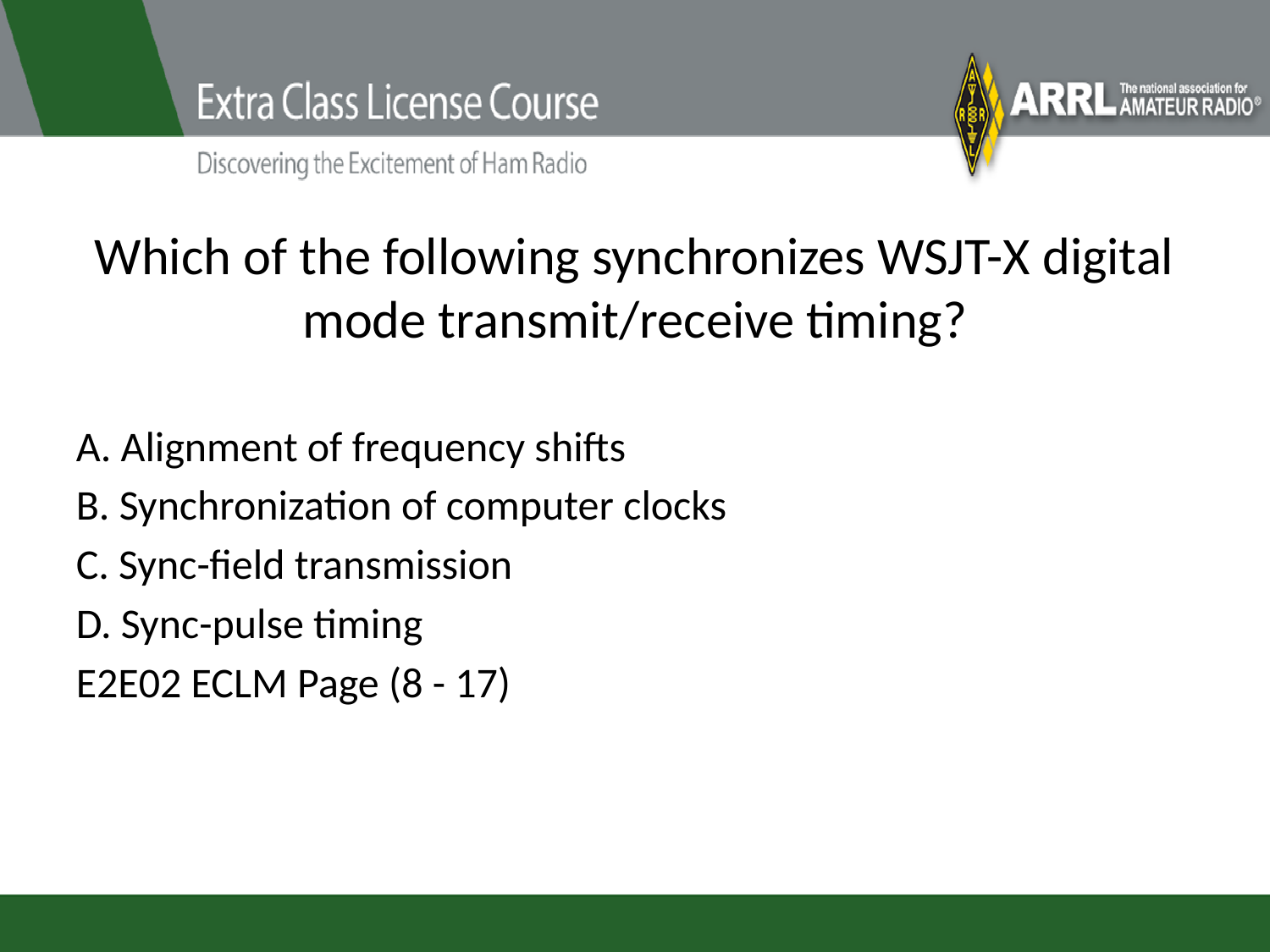

# Which of the following synchronizes WSJT-X digital mode transmit/receive timing?
A. Alignment of frequency shifts
B. Synchronization of computer clocks
C. Sync-field transmission
D. Sync-pulse timing
E2E02 ECLM Page (8 - 17)